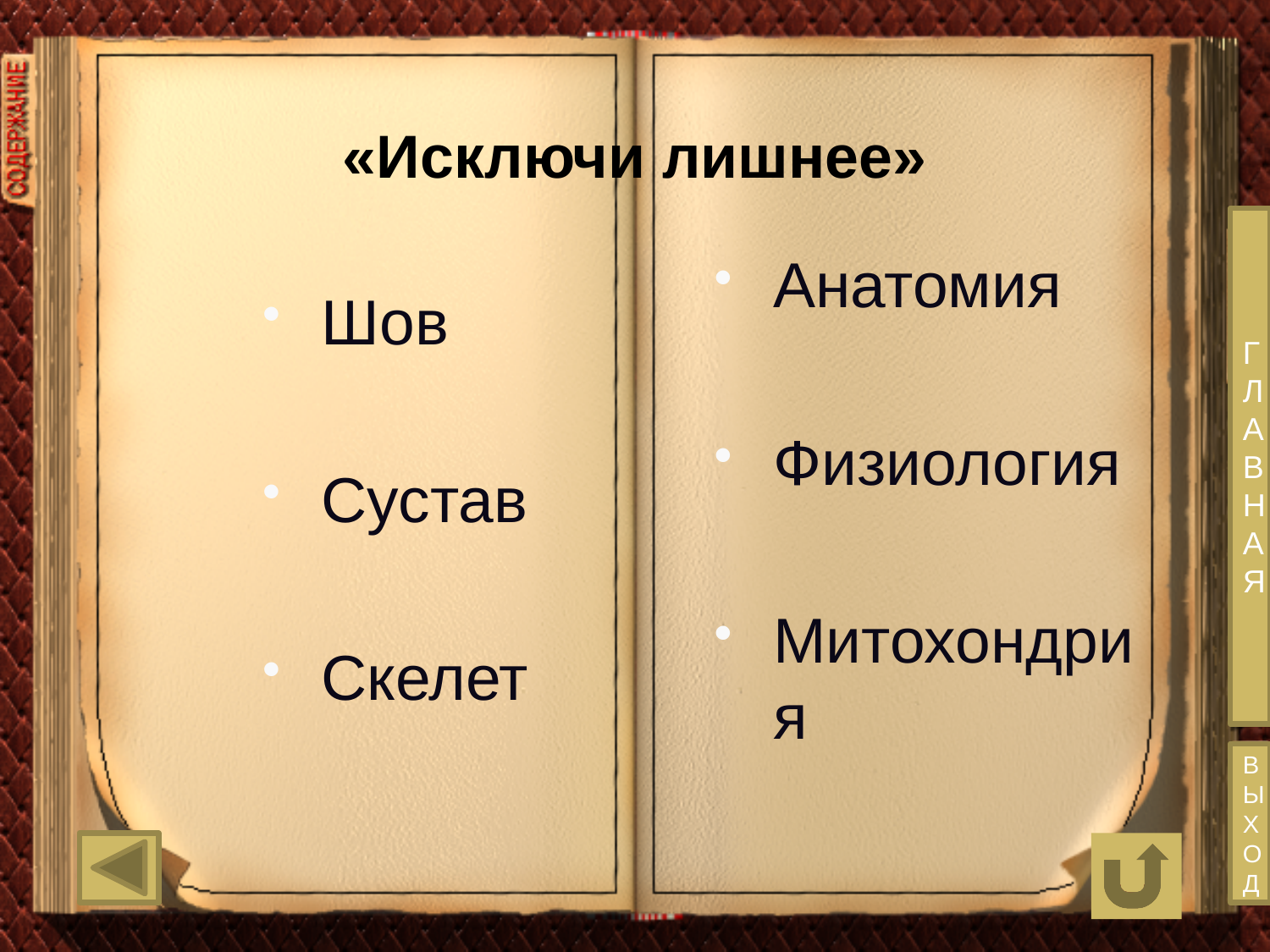

# «Исключи лишнее»
ГЛАВНАЯ
Анатомия

Физиология

Митохондрия
Шов

Сустав

Скелет
В
Ы
Х
О
Д